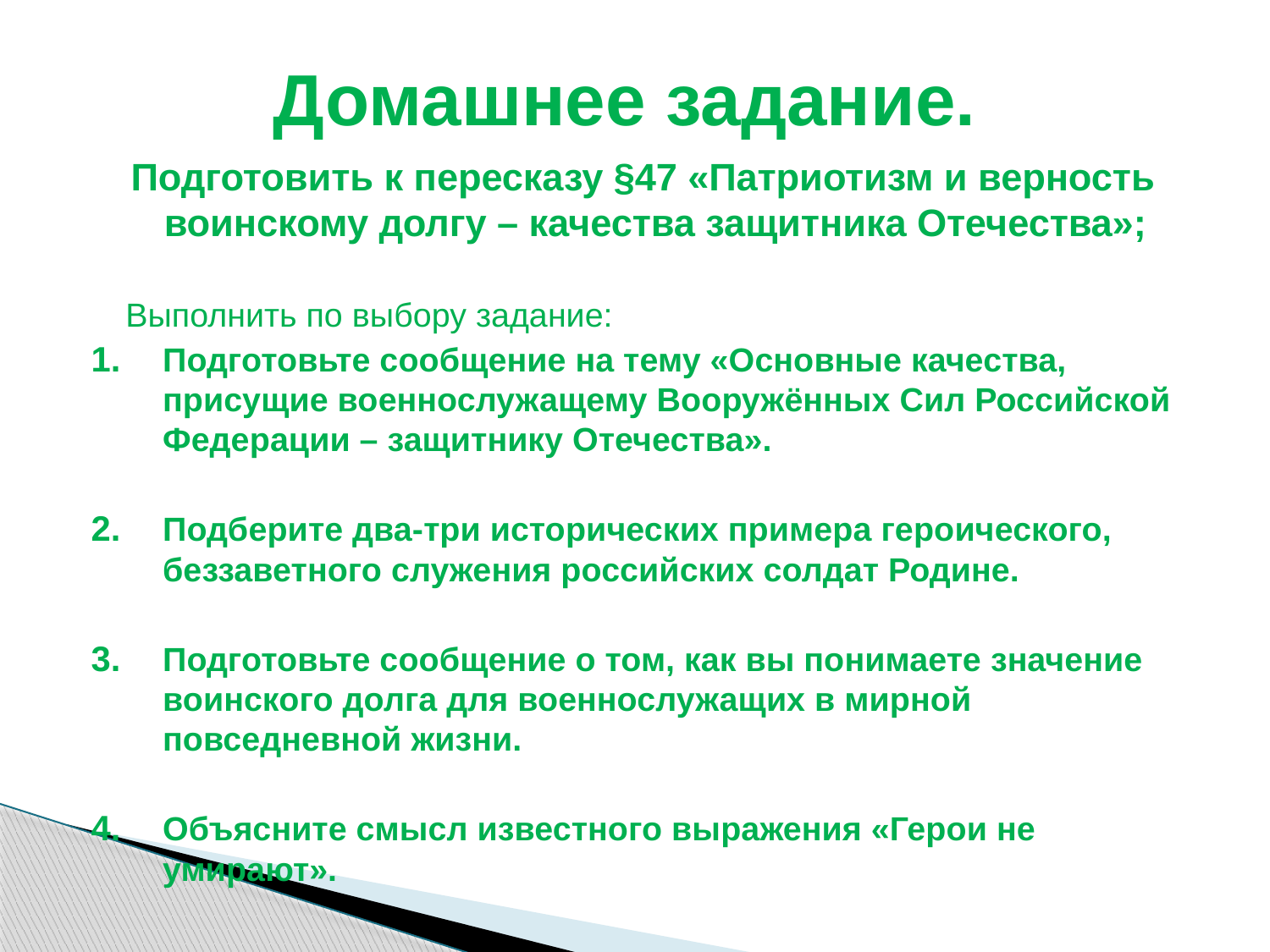

# Домашнее задание.
Подготовить к пересказу §47 «Патриотизм и верность воинскому долгу – качества защитника Отечества»;

Выполнить по выбору задание:
Подготовьте сообщение на тему «Основные качества, присущие военнослужащему Вооружённых Сил Российской Федерации – защитнику Отечества».

Подберите два-три исторических примера героического, беззаветного служения российских солдат Родине.

Подготовьте сообщение о том, как вы понимаете значение воинского долга для военнослужащих в мирной повседневной жизни.

Объясните смысл известного выражения «Герои не умирают».